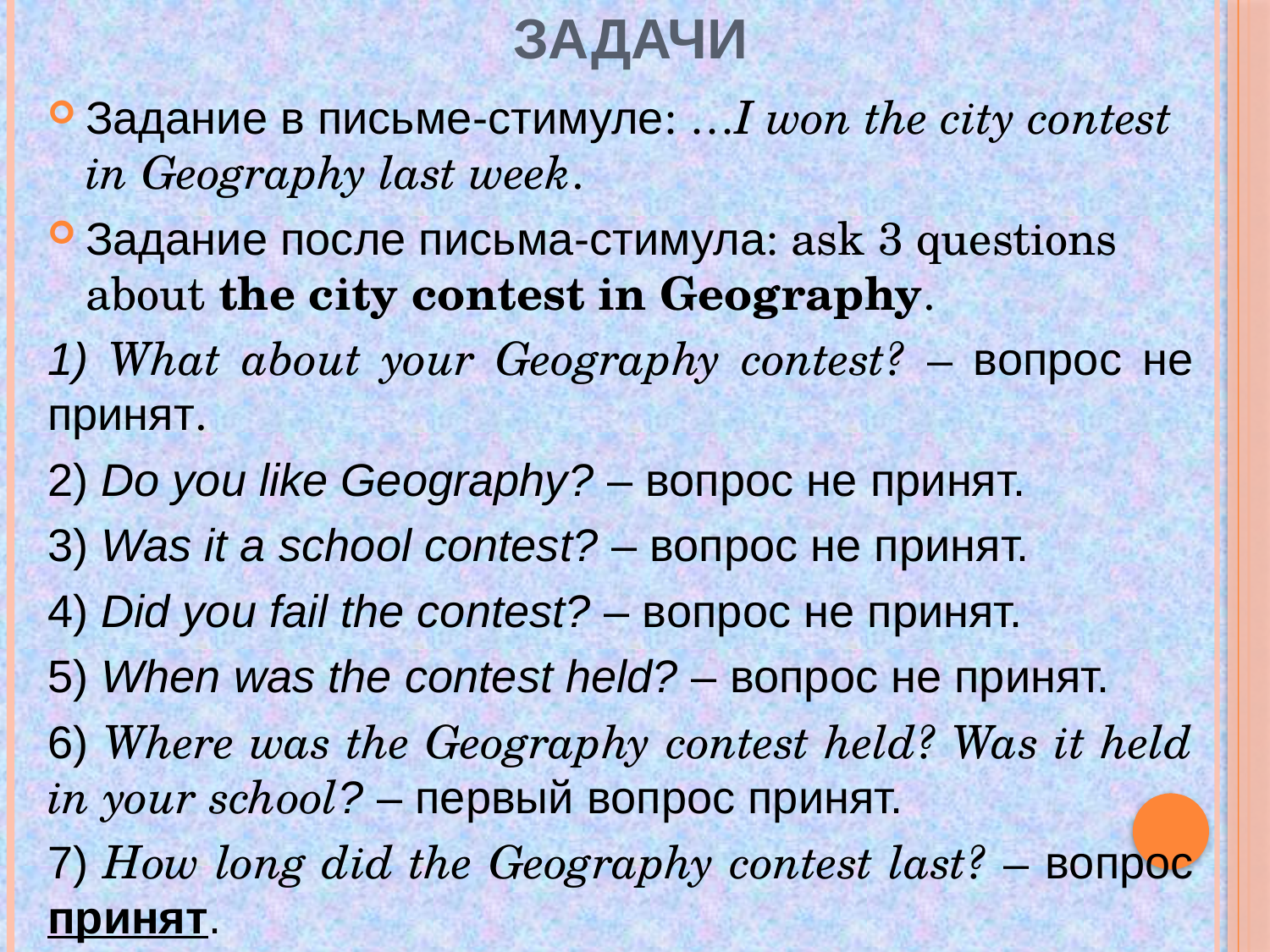

# Решение коммуникативной задачи
Задание в письме-стимуле: …I won the city contest in Geography last week.
Задание после письма-стимула: ask 3 questions about the city contest in Geography.
1) What about your Geography contest? – вопрос не принят.
2) Do you like Geography? – вопрос не принят.
3) Was it a school contest? – вопрос не принят.
4) Did you fail the contest? – вопрос не принят.
5) When was the contest held? – вопрос не принят.
6) Where was the Geography contest held? Was it held in your school? – первый вопрос принят.
7) How long did the Geography contest last? – вопрос принят.